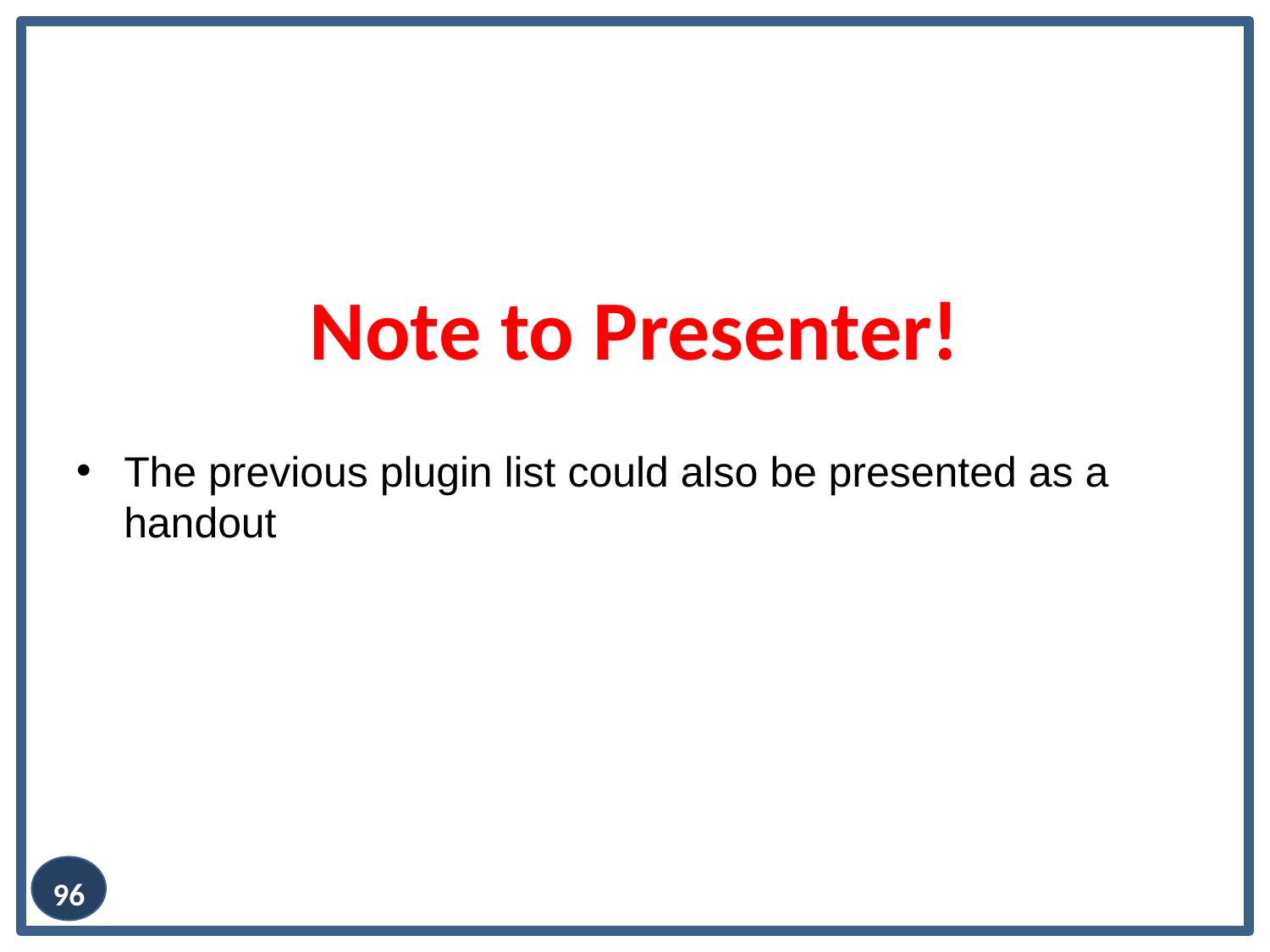

Note to Presenter!

The previous plugin list could also be presented as a handout

96